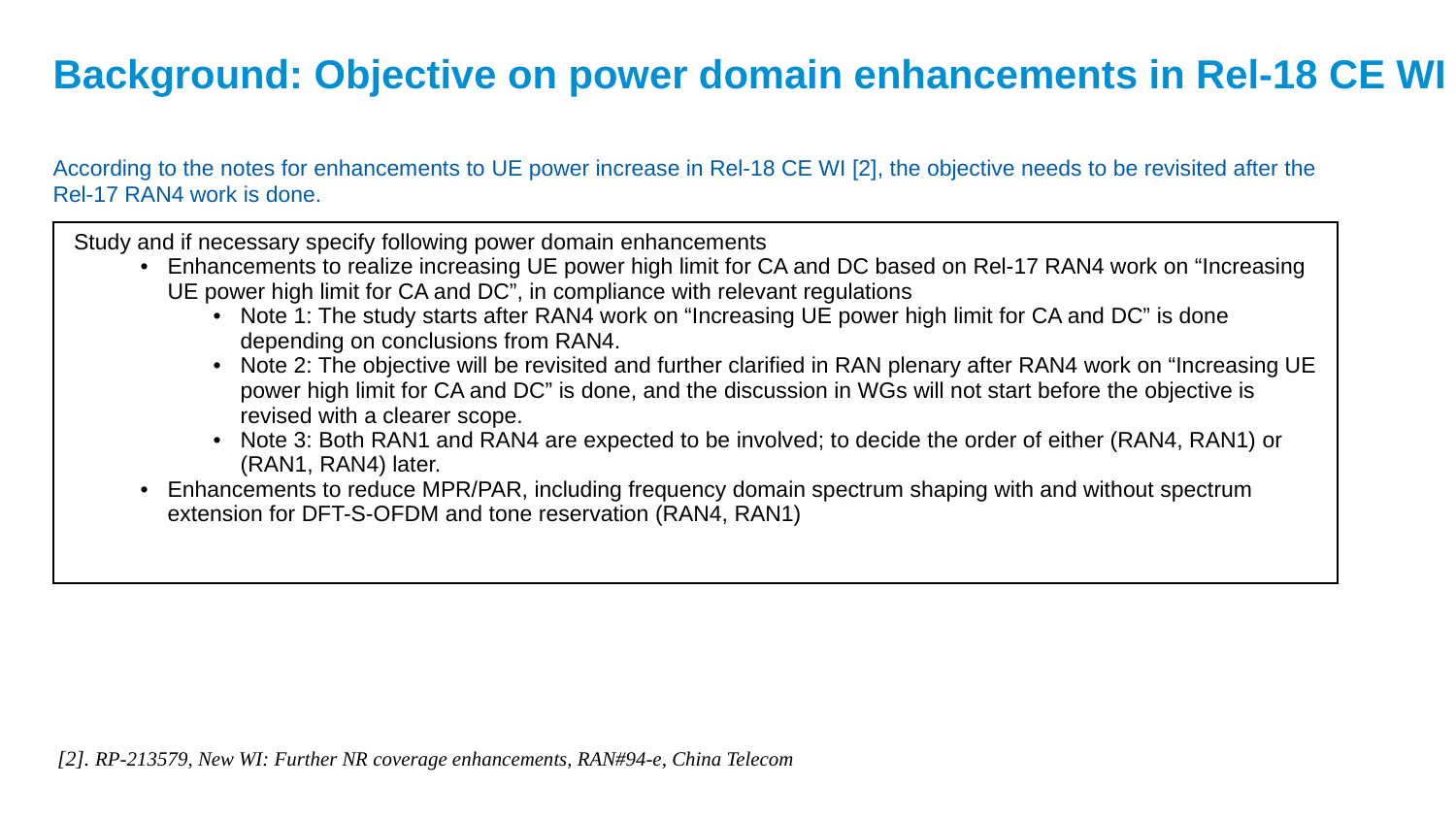

# Background: Objective on power domain enhancements in Rel-18 CE WI
According to the notes for enhancements to UE power increase in Rel-18 CE WI [2], the objective needs to be revisited after the Rel-17 RAN4 work is done.
| Study and if necessary specify following power domain enhancements Enhancements to realize increasing UE power high limit for CA and DC based on Rel-17 RAN4 work on “Increasing UE power high limit for CA and DC”, in compliance with relevant regulations Note 1: The study starts after RAN4 work on “Increasing UE power high limit for CA and DC” is done depending on conclusions from RAN4. Note 2: The objective will be revisited and further clarified in RAN plenary after RAN4 work on “Increasing UE power high limit for CA and DC” is done, and the discussion in WGs will not start before the objective is revised with a clearer scope. Note 3: Both RAN1 and RAN4 are expected to be involved; to decide the order of either (RAN4, RAN1) or (RAN1, RAN4) later. Enhancements to reduce MPR/PAR, including frequency domain spectrum shaping with and without spectrum extension for DFT-S-OFDM and tone reservation (RAN4, RAN1) |
| --- |
[2]. RP-213579, New WI: Further NR coverage enhancements, RAN#94-e, China Telecom